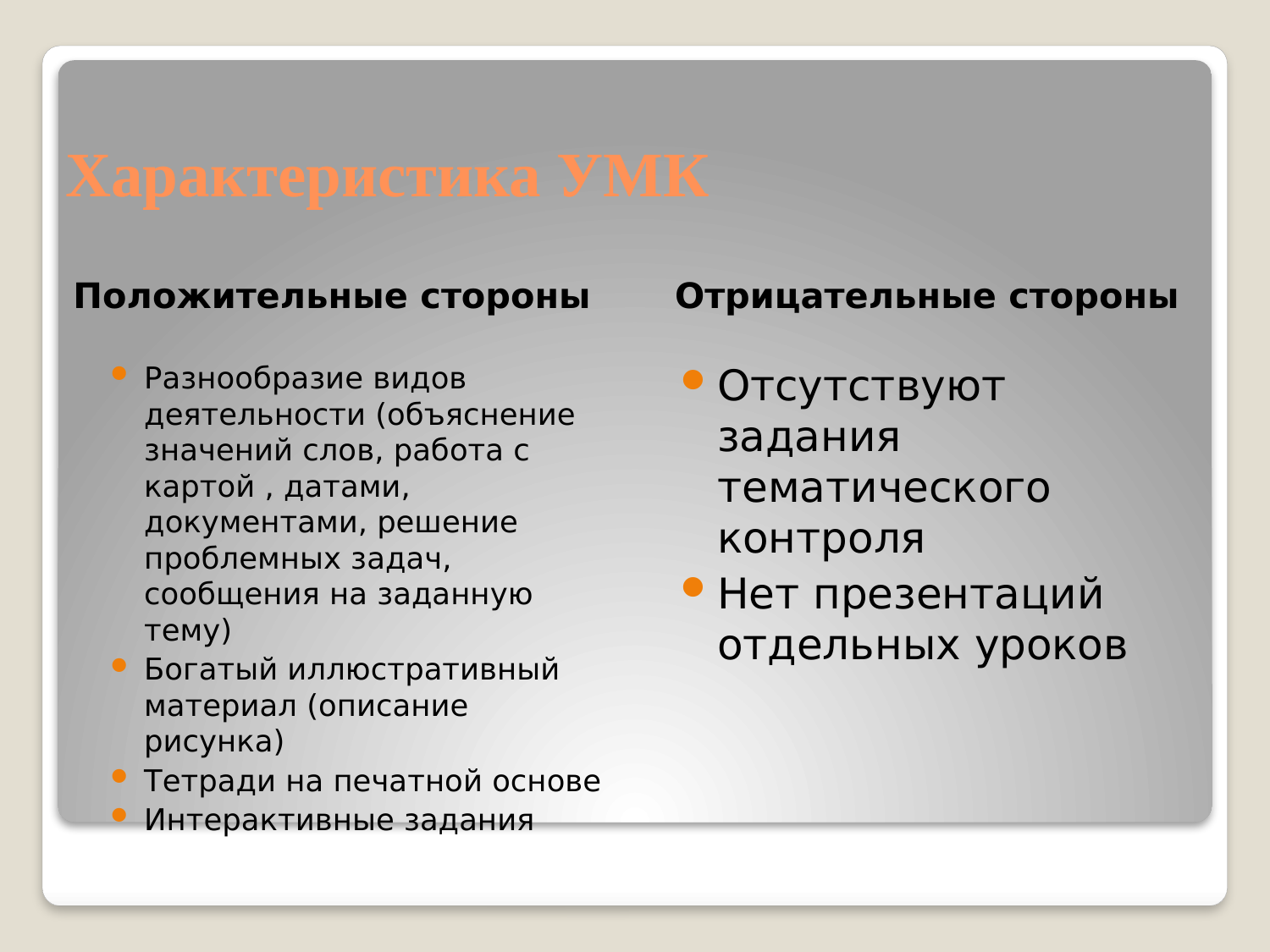

# Характеристика УМК
Положительные стороны
Отрицательные стороны
Отсутствуют  задания  тематического контроля
Нет презентаций отдельных уроков

Разнообразие видов деятельности (объяснение значений слов, работа с картой , датами,  документами, решение проблемных задач, сообщения на заданную тему)
Богатый иллюстративный материал (описание рисунка)
Тетради на печатной основе
Интерактивные задания